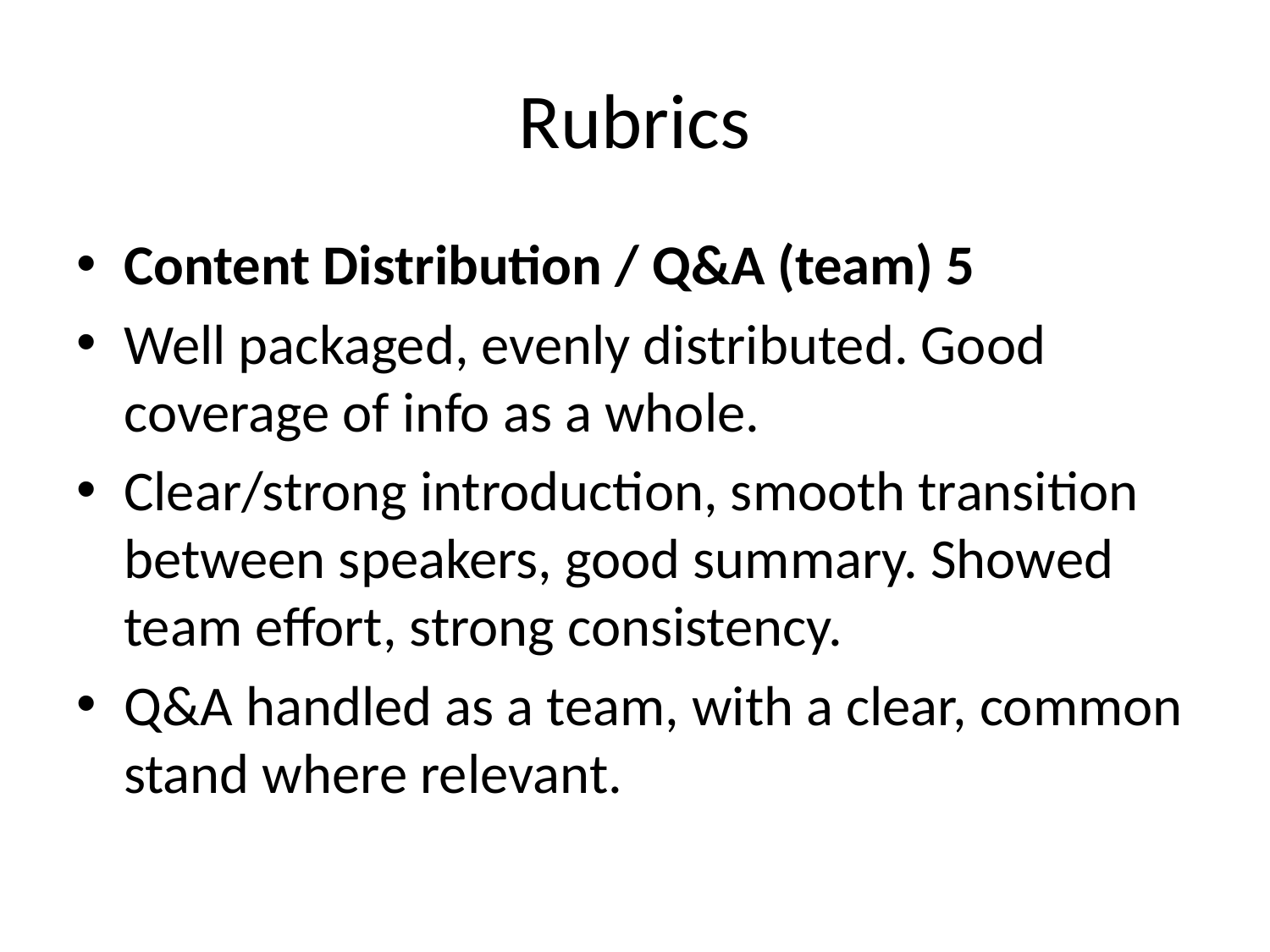

# Rubrics
Content Distribution / Q&A (team) 5
Well packaged, evenly distributed. Good coverage of info as a whole.
Clear/strong introduction, smooth transition between speakers, good summary. Showed team effort, strong consistency.
Q&A handled as a team, with a clear, common stand where relevant.